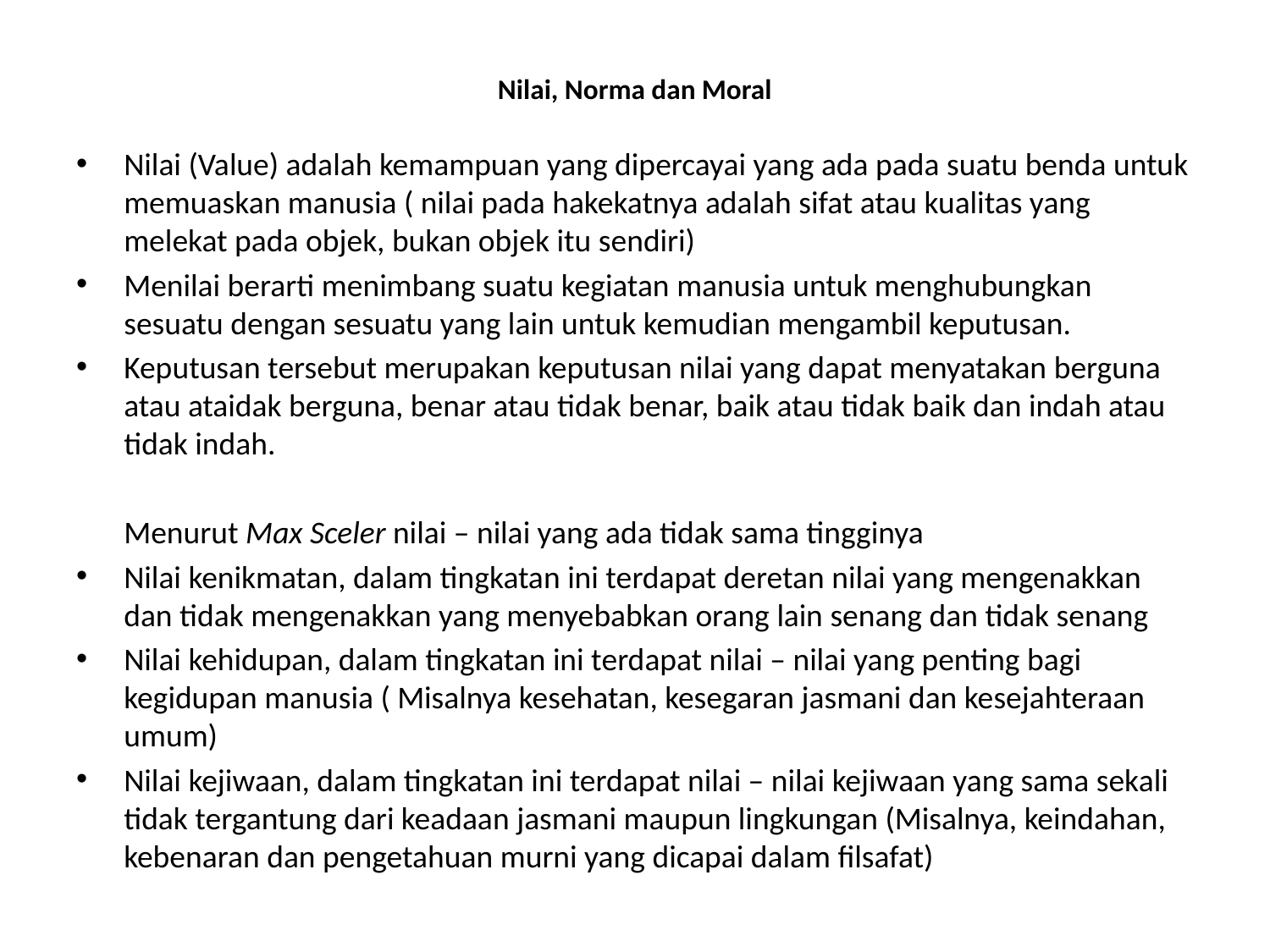

# Nilai, Norma dan Moral
Nilai (Value) adalah kemampuan yang dipercayai yang ada pada suatu benda untuk memuaskan manusia ( nilai pada hakekatnya adalah sifat atau kualitas yang melekat pada objek, bukan objek itu sendiri)
Menilai berarti menimbang suatu kegiatan manusia untuk menghubungkan sesuatu dengan sesuatu yang lain untuk kemudian mengambil keputusan.
Keputusan tersebut merupakan keputusan nilai yang dapat menyatakan berguna atau ataidak berguna, benar atau tidak benar, baik atau tidak baik dan indah atau tidak indah.

	Menurut Max Sceler nilai – nilai yang ada tidak sama tingginya
Nilai kenikmatan, dalam tingkatan ini terdapat deretan nilai yang mengenakkan dan tidak mengenakkan yang menyebabkan orang lain senang dan tidak senang
Nilai kehidupan, dalam tingkatan ini terdapat nilai – nilai yang penting bagi kegidupan manusia ( Misalnya kesehatan, kesegaran jasmani dan kesejahteraan umum)
Nilai kejiwaan, dalam tingkatan ini terdapat nilai – nilai kejiwaan yang sama sekali tidak tergantung dari keadaan jasmani maupun lingkungan (Misalnya, keindahan, kebenaran dan pengetahuan murni yang dicapai dalam filsafat)